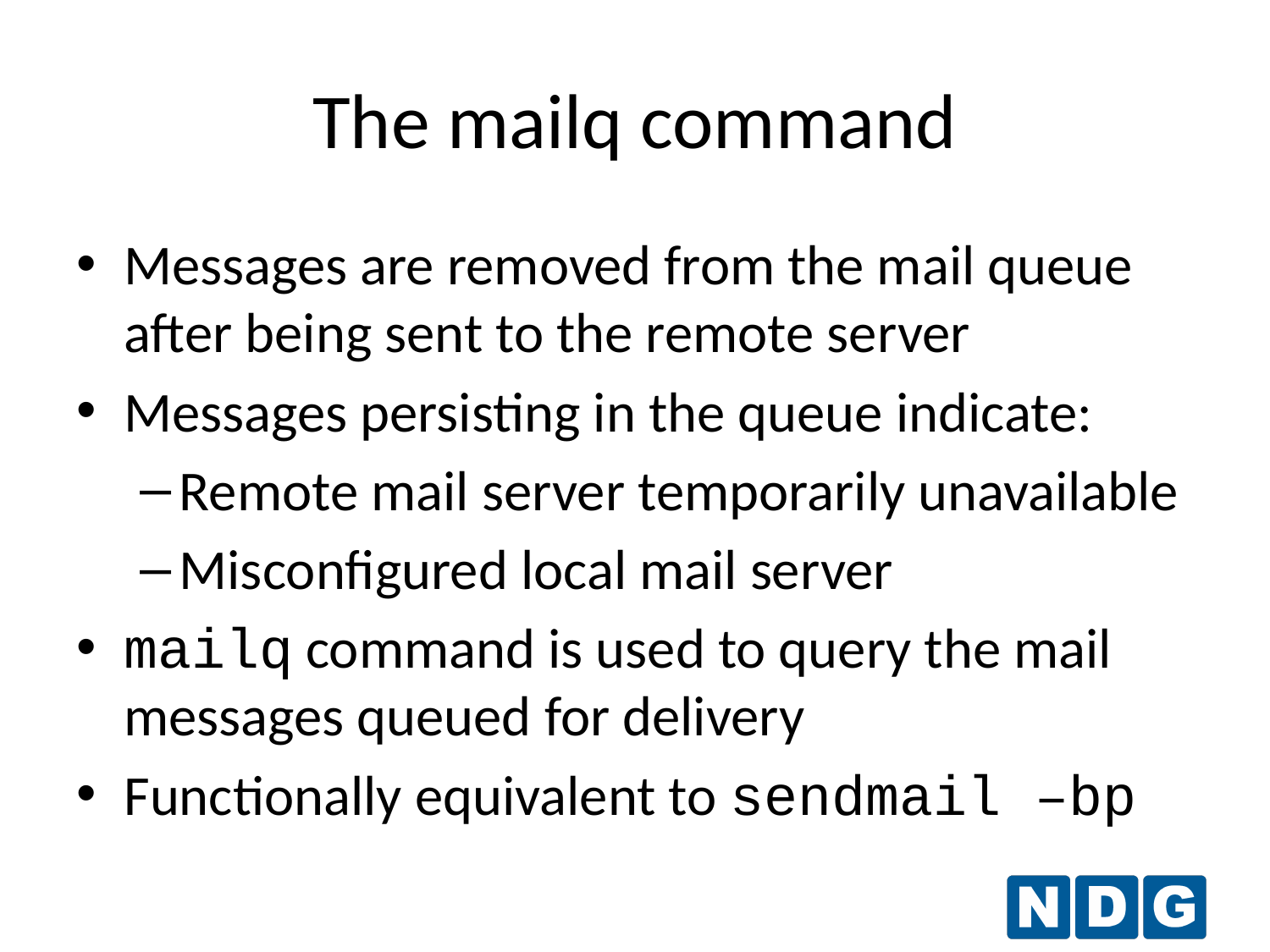

The mailq command
Messages are removed from the mail queue after being sent to the remote server
Messages persisting in the queue indicate:
Remote mail server temporarily unavailable
Misconfigured local mail server
mailq command is used to query the mail messages queued for delivery
Functionally equivalent to sendmail –bp